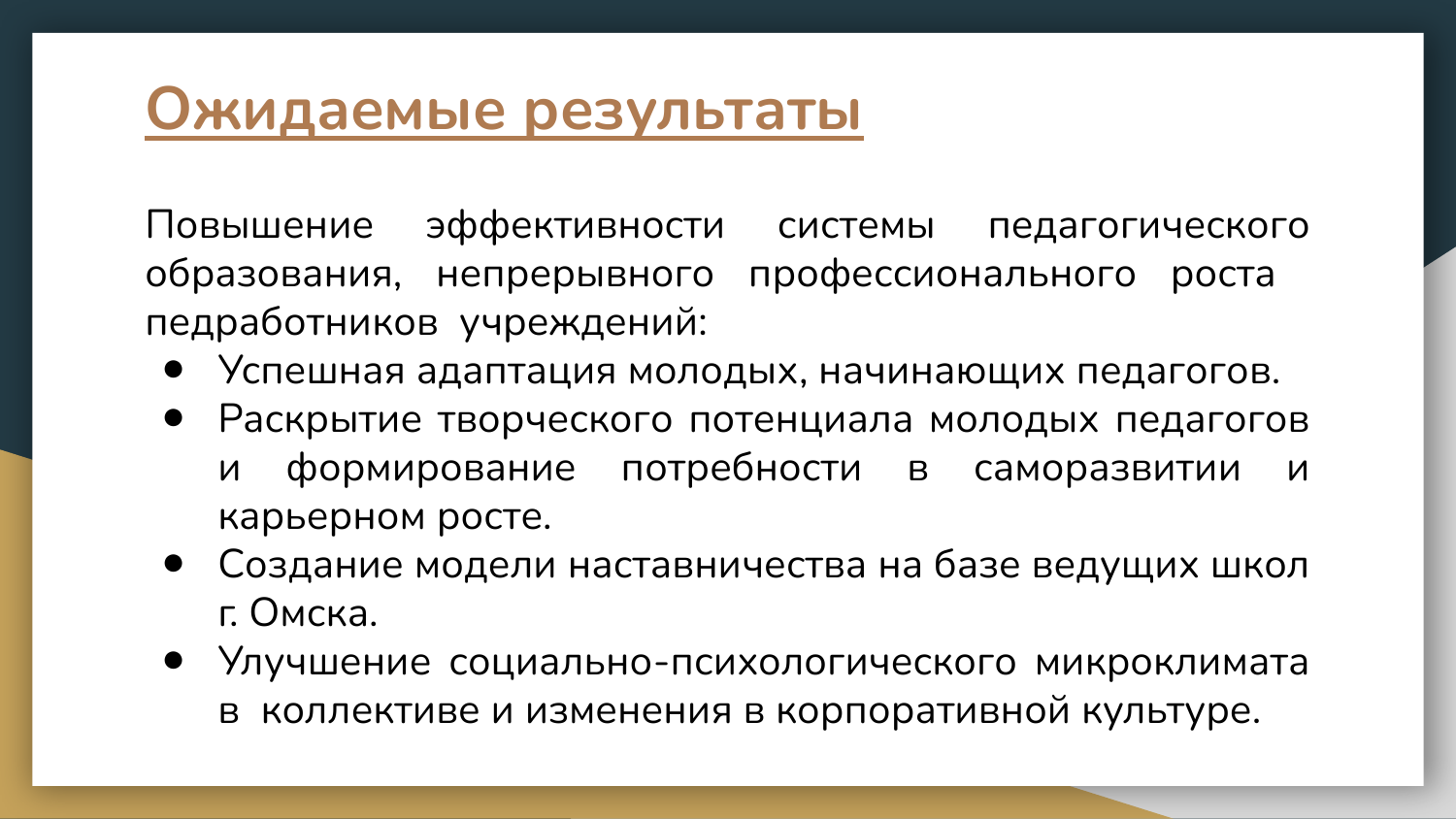

# Ожидаемые результаты
Повышение эффективности системы педагогического образования, непрерывного профессионального роста  педработников  учреждений:
Успешная адаптация молодых, начинающих педагогов.
Раскрытие творческого потенциала молодых педагогов и формирование потребности в саморазвитии и карьерном росте.
Создание модели наставничества на базе ведущих школ г. Омска.
Улучшение социально-психологического микроклимата в  коллективе и изменения в корпоративной культуре.